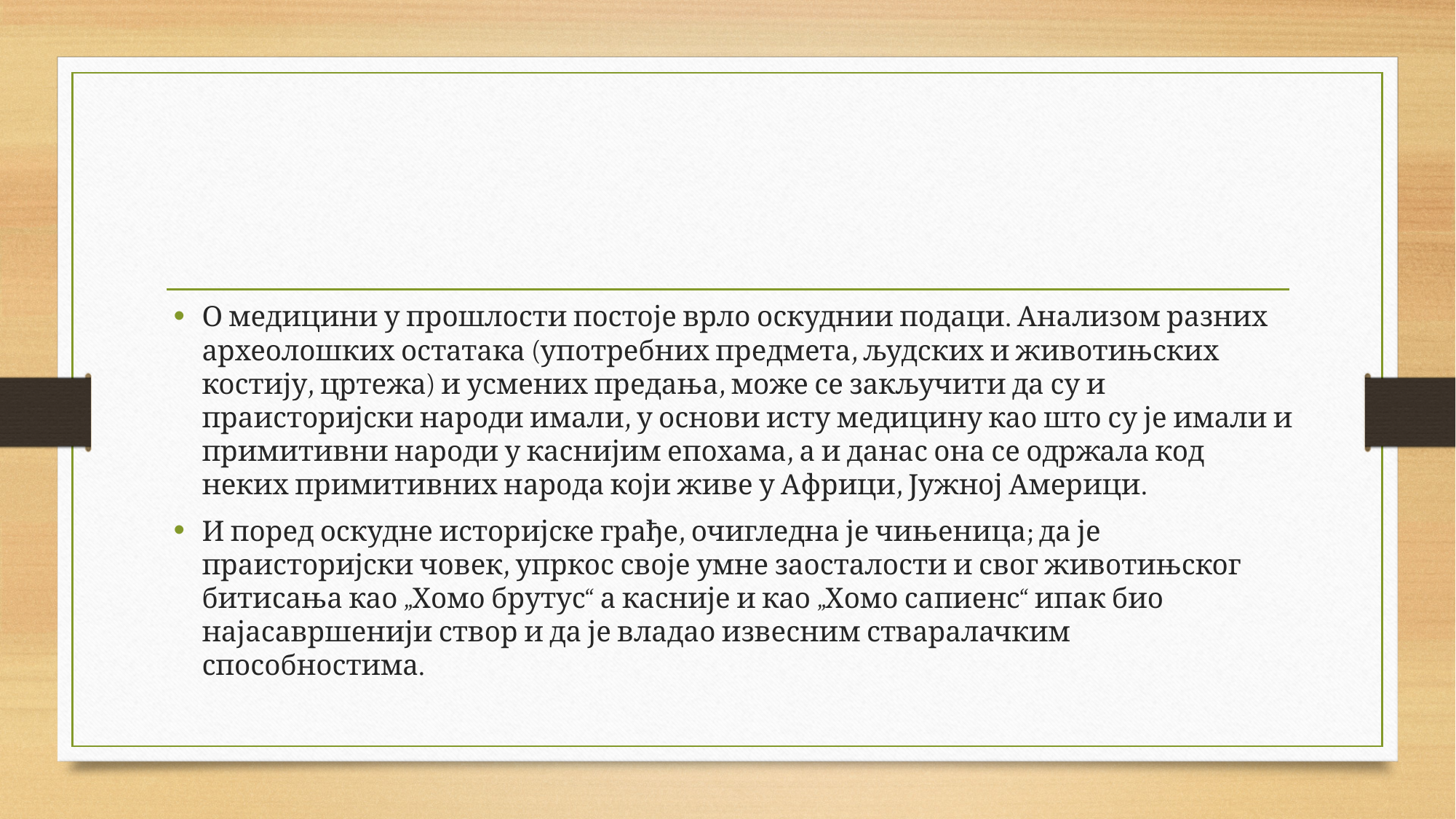

О медицини у прошлости постоје врло оскуднии подаци. Анализом разних археолошких остатака (употребних предмета, људских и животињских костију, цртежа) и усмених предања, може се закључити да су и праисторијски народи имали, у основи исту медицину као што су је имали и примитивни народи у каснијим епохама, а и данас она се одржала код неких примитивних народа који живе у Африци, Јужној Америци.
И поред оскудне историјске грађе, очигледна је чињеница; да је праисторијски човек, упркос своје умне заосталости и свог животињског битисања као „Хомо брутус“ а касније и као „Хомо сапиенс“ ипак био најасавршенији створ и да је владао извесним стваралачким способностима.